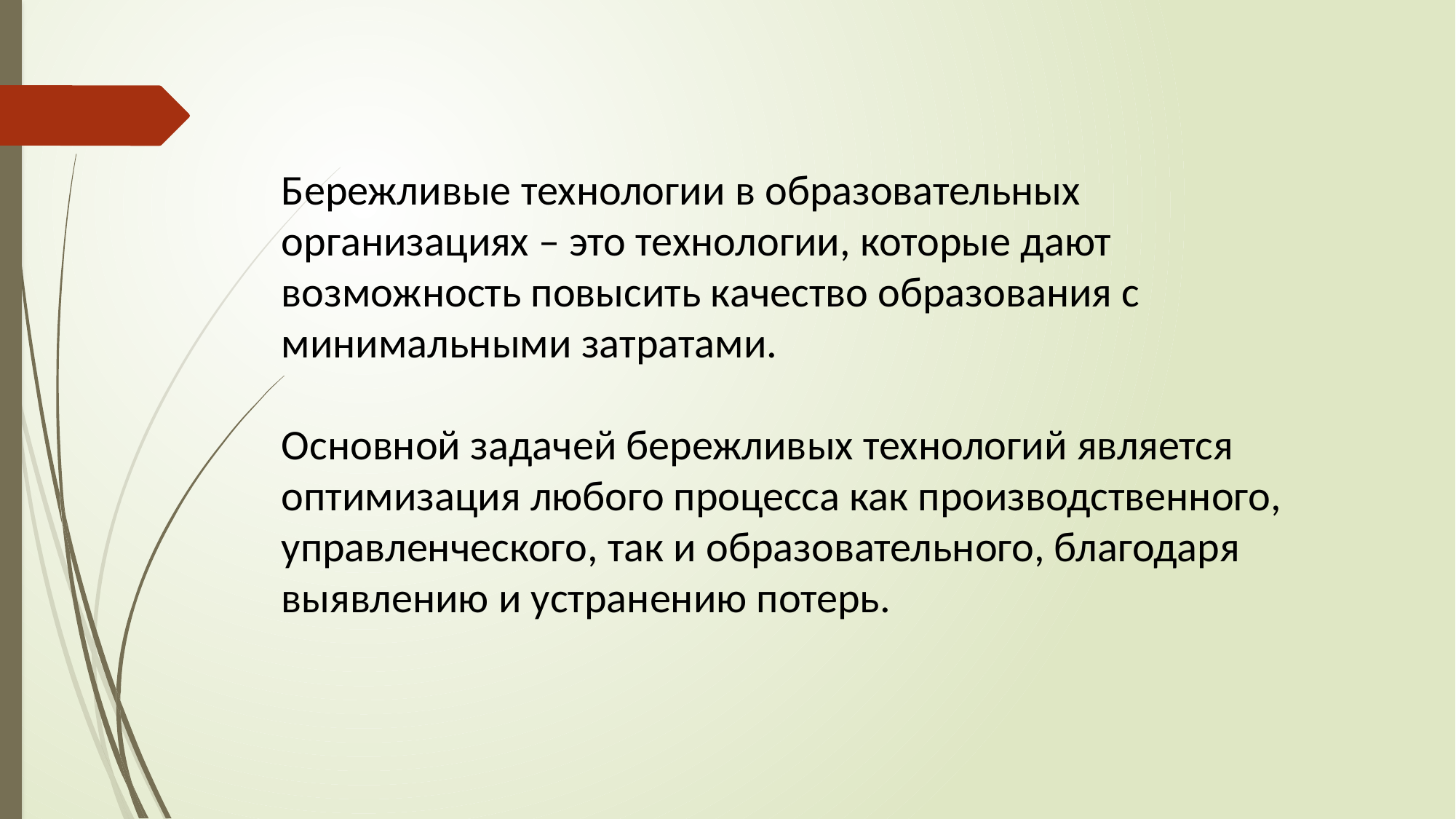

Бережливые технологии в образовательных организациях – это технологии, которые дают возможность повысить качество образования с минимальными затратами.

Основной задачей бережливых технологий является оптимизация любого процесса как производственного, управленческого, так и образовательного, благодаря выявлению и устранению потерь.